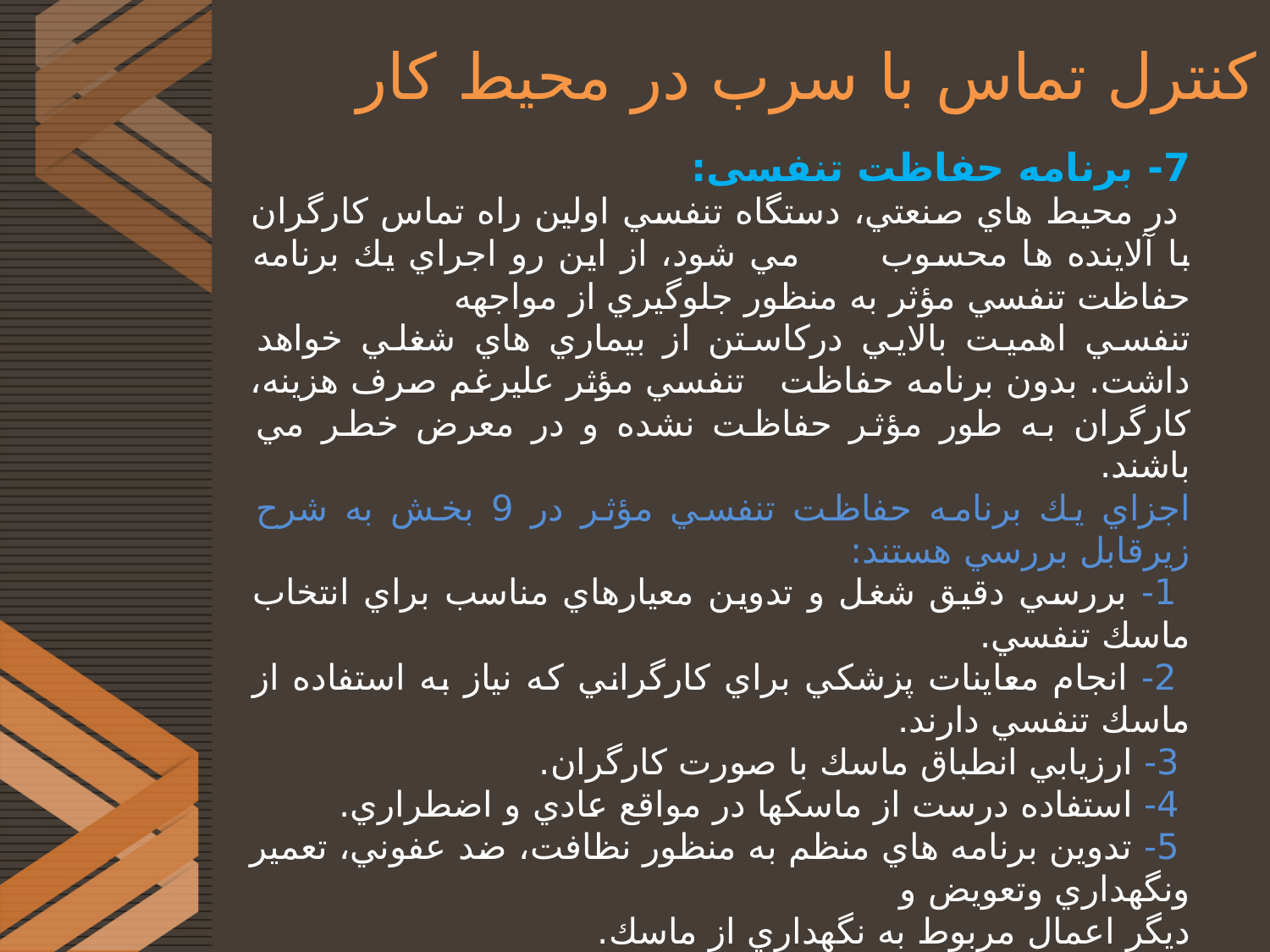

# کنترل تماس با سرب در محیط کار
7- برنامه حفاظت تنفسی:
 در محيط هاي صنعتي، دستگاه تنفسي اولين راه تماس كارگران با آلاينده ها محسوب      مي شود، از اين رو اجراي يك برنامه حفاظت تنفسي مؤثر به منظور جلوگيري از مواجهه
تنفسي اهميت بالايي دركاستن از بيماري هاي شغلي خواهد داشت. بدون برنامه حفاظت   تنفسي مؤثر عليرغم صرف هزينه، كارگران به طور مؤثر حفاظت نشده و در معرض خطر مي باشند.
اجزاي يك برنامه حفاظت تنفسي مؤثر در 9 بخش به شرح زيرقابل بررسي هستند:
 1- بررسي دقيق شغل و تدوين معيارهاي مناسب براي انتخاب ماسك تنفسي.
 2- انجام معاينات پزشکي براي كارگراني كه نياز به استفاده از ماسك تنفسي دارند.
 3- ارزيابي انطباق ماسك با صورت كارگران.
 4- استفاده درست از ماسكها در مواقع عادي و اضطراري.
 5- تدوين برنامه هاي منظم به منظور نظافت، ضد عفوني، تعمير ونگهداري وتعويض و
ديگر اعمال مربوط به نگهداري از ماسك.
 6- اطمينان از كيفيت و كميت هواي ورودي به ماسك، بويژه در ماسك هاي هوا رسان.
 7- آموزش خطرات ناشي از مواجهه تنفسي با آلاينده هاي مختلف در محيط كار.
 8- آموزش كارگران در زمينه نگهداري و استفاده درست از ماسك.
 9- ارزيابي دوره اي از درجه تاثير و موفقيت برنامه حفاظت تنفسي.